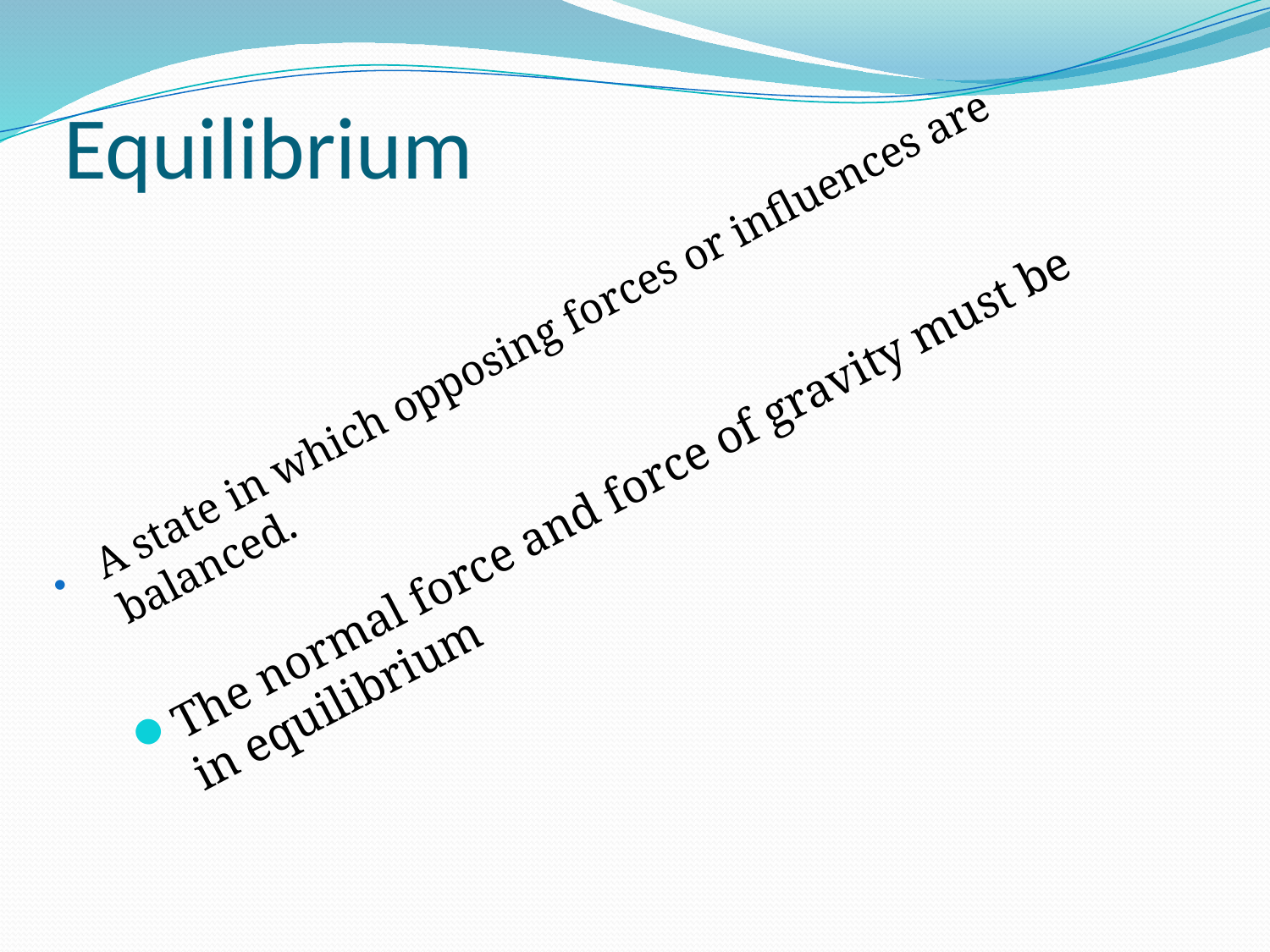

# Equilibrium
A state in which opposing forces or influences are balanced.

The normal force and force of gravity must be in equilibrium